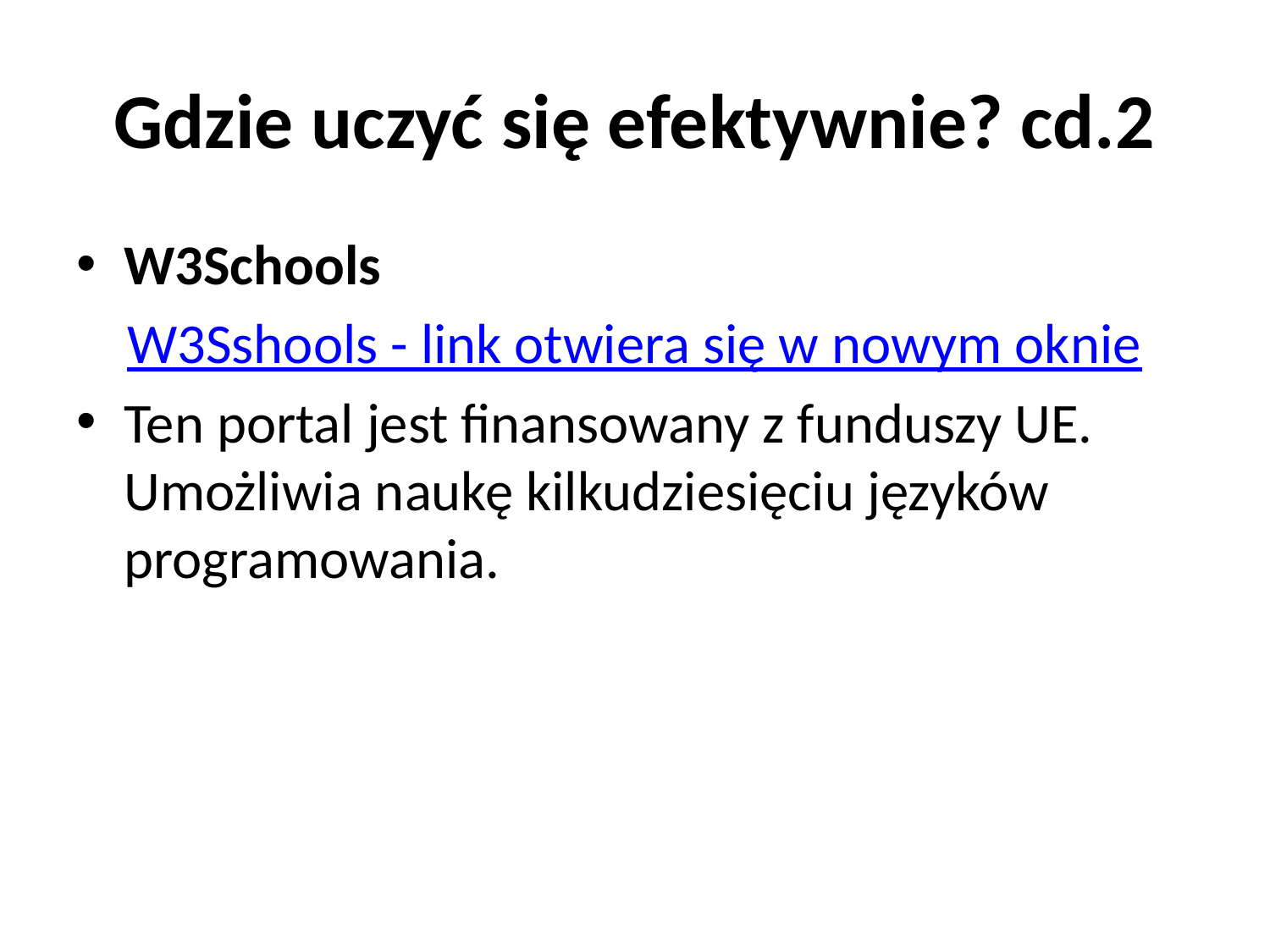

# Gdzie uczyć się efektywnie? cd.2
W3Schools
    W3Sshools - link otwiera się w nowym oknie
Ten portal jest finansowany z funduszy UE. Umożliwia naukę kilkudziesięciu języków programowania.